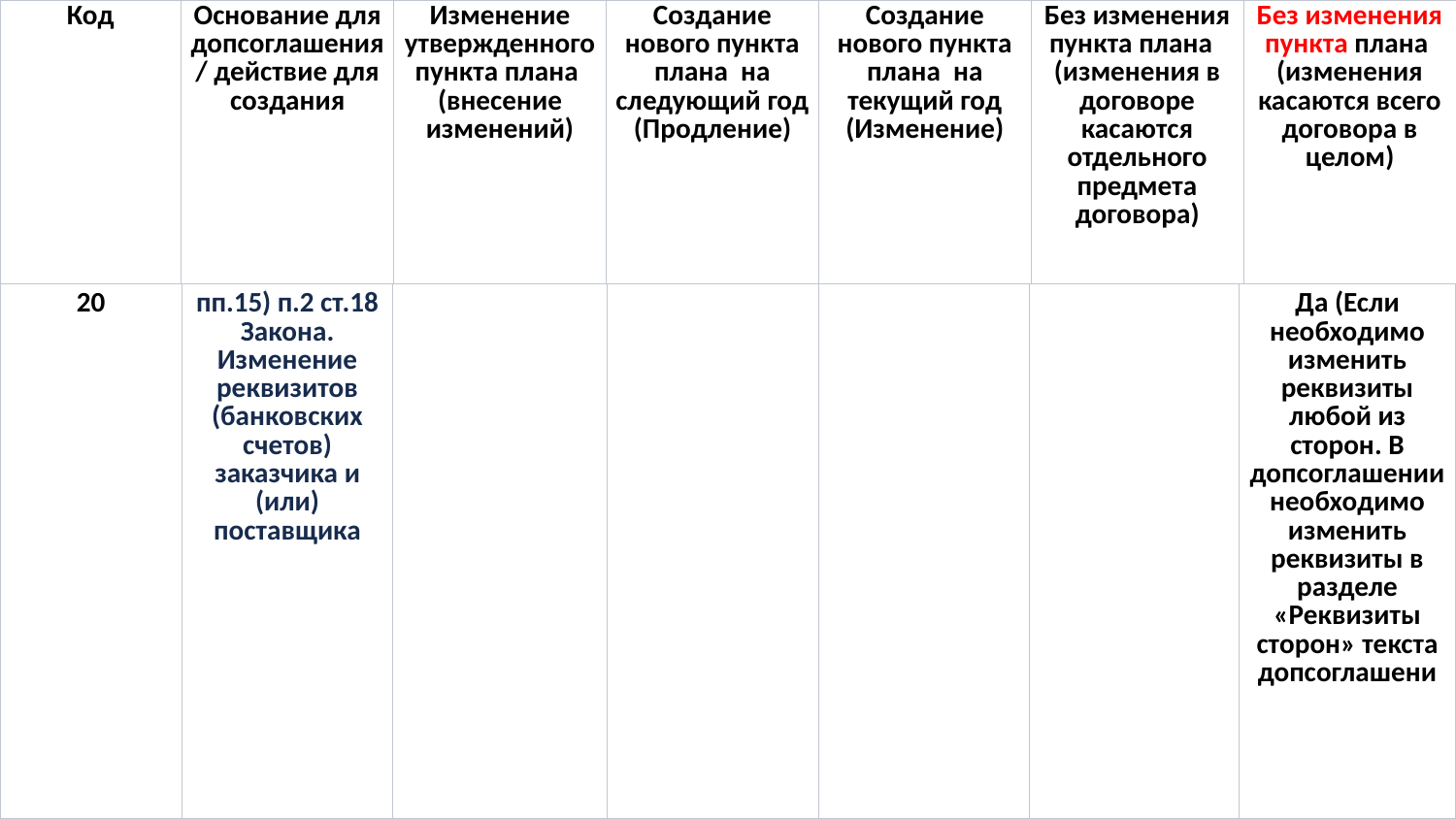

| Код | Основание для допсоглашения/ действие для создания | Изменение утвержденного пункта плана  (внесение изменений) | Создание нового пункта плана  на следующий год (Продление) | Создание нового пункта плана  на текущий год (Изменение) | Без изменения пункта плана  (изменения в договоре касаются отдельного предмета договора) | Без изменения пункта плана  (изменения касаются всего договора в целом) |
| --- | --- | --- | --- | --- | --- | --- |
| 20 | пп.15) п.2 ст.18 Закона. Изменение реквизитов (банковских счетов) заказчика и (или) поставщика |  |  |  |  | Да (Если необходимо изменить реквизиты любой из сторон. В допсоглашении необходимо изменить реквизиты в разделе «Реквизиты сторон» текста допсоглашени |
| --- | --- | --- | --- | --- | --- | --- |
102